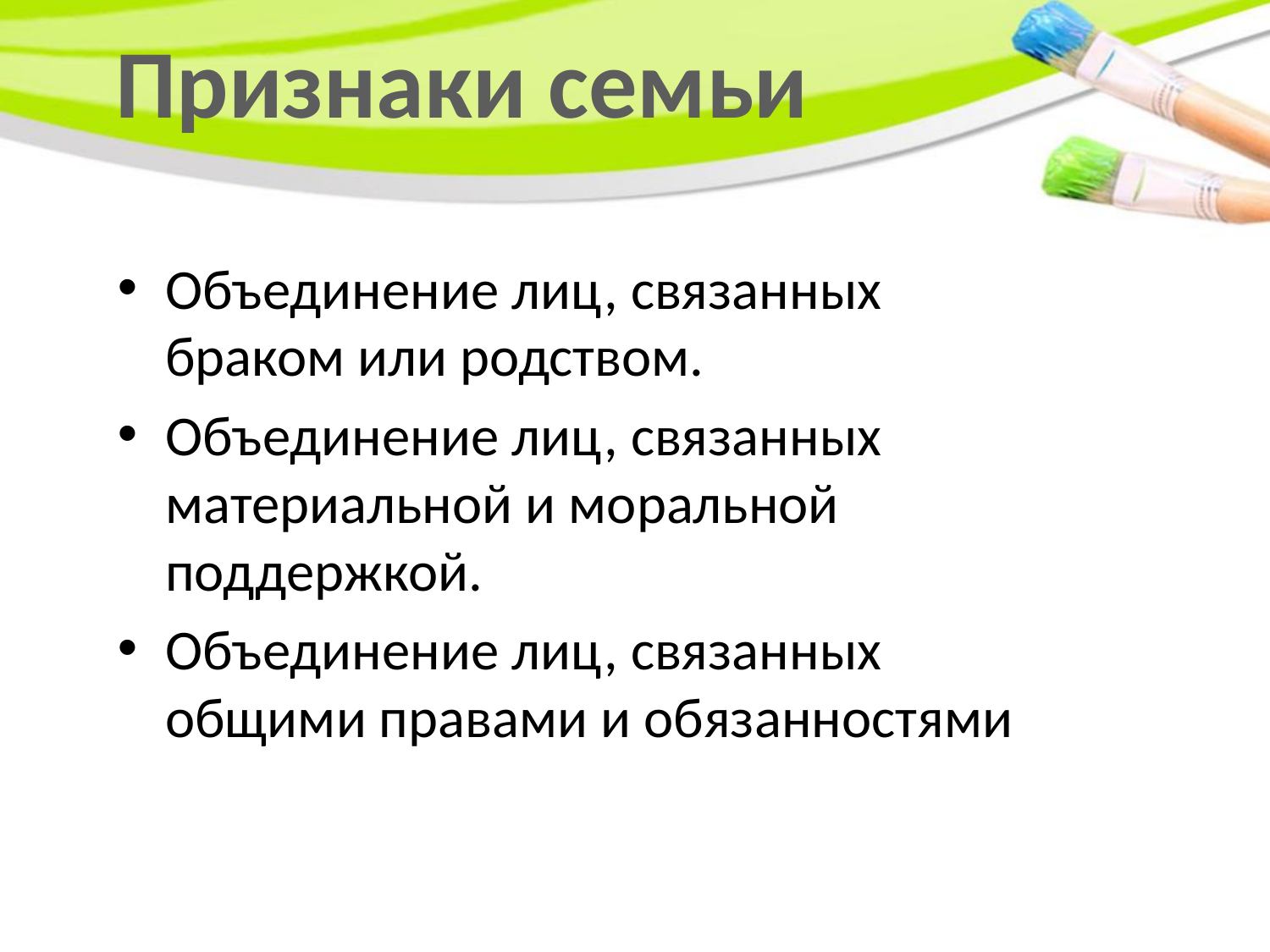

# Признаки семьи
Объединение лиц, связанных браком или родством.
Объединение лиц, связанных материальной и моральной поддержкой.
Объединение лиц, связанных общими правами и обязанностями